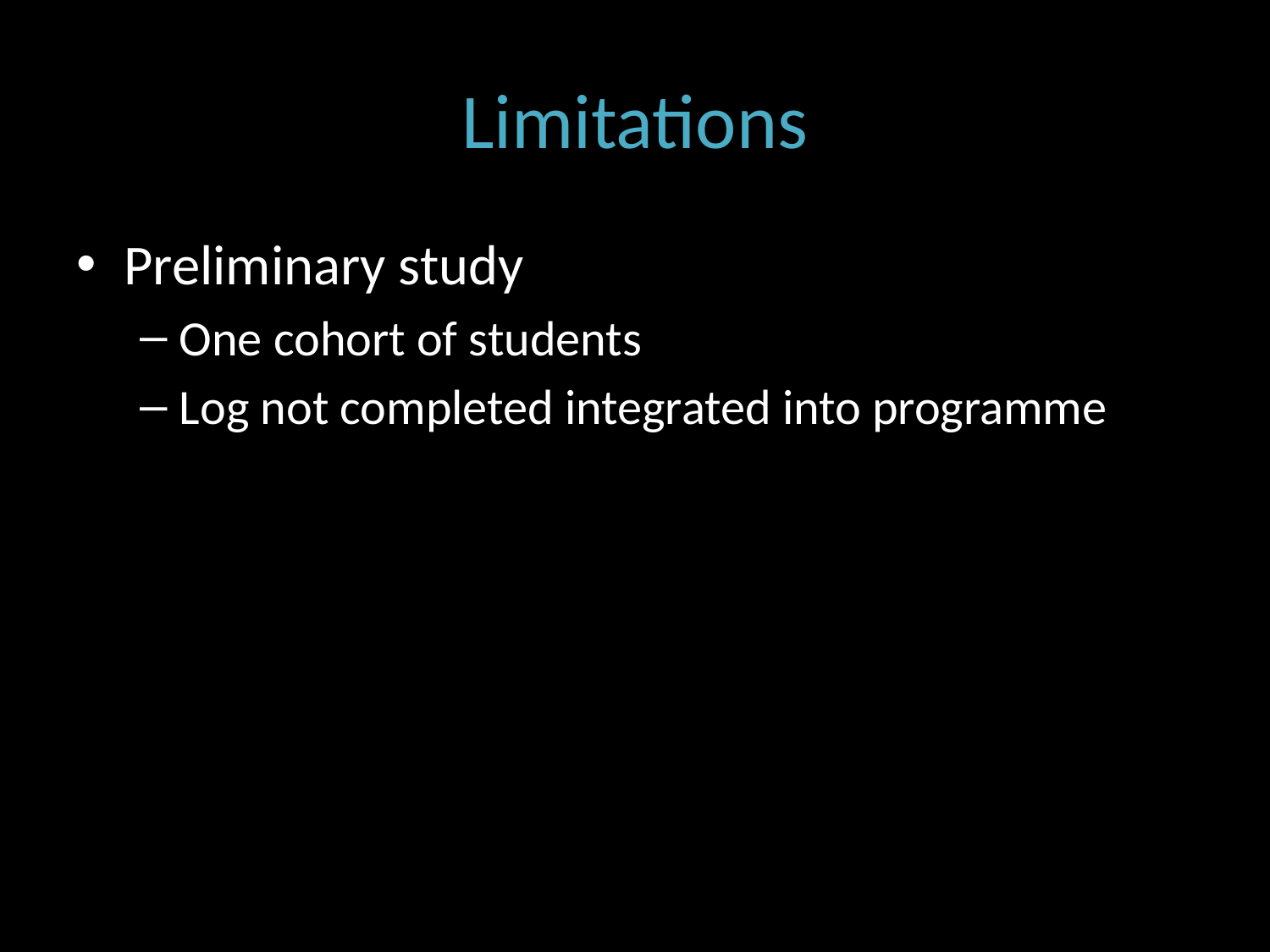

# Limitations
Preliminary study
One cohort of students
Log not completed integrated into programme